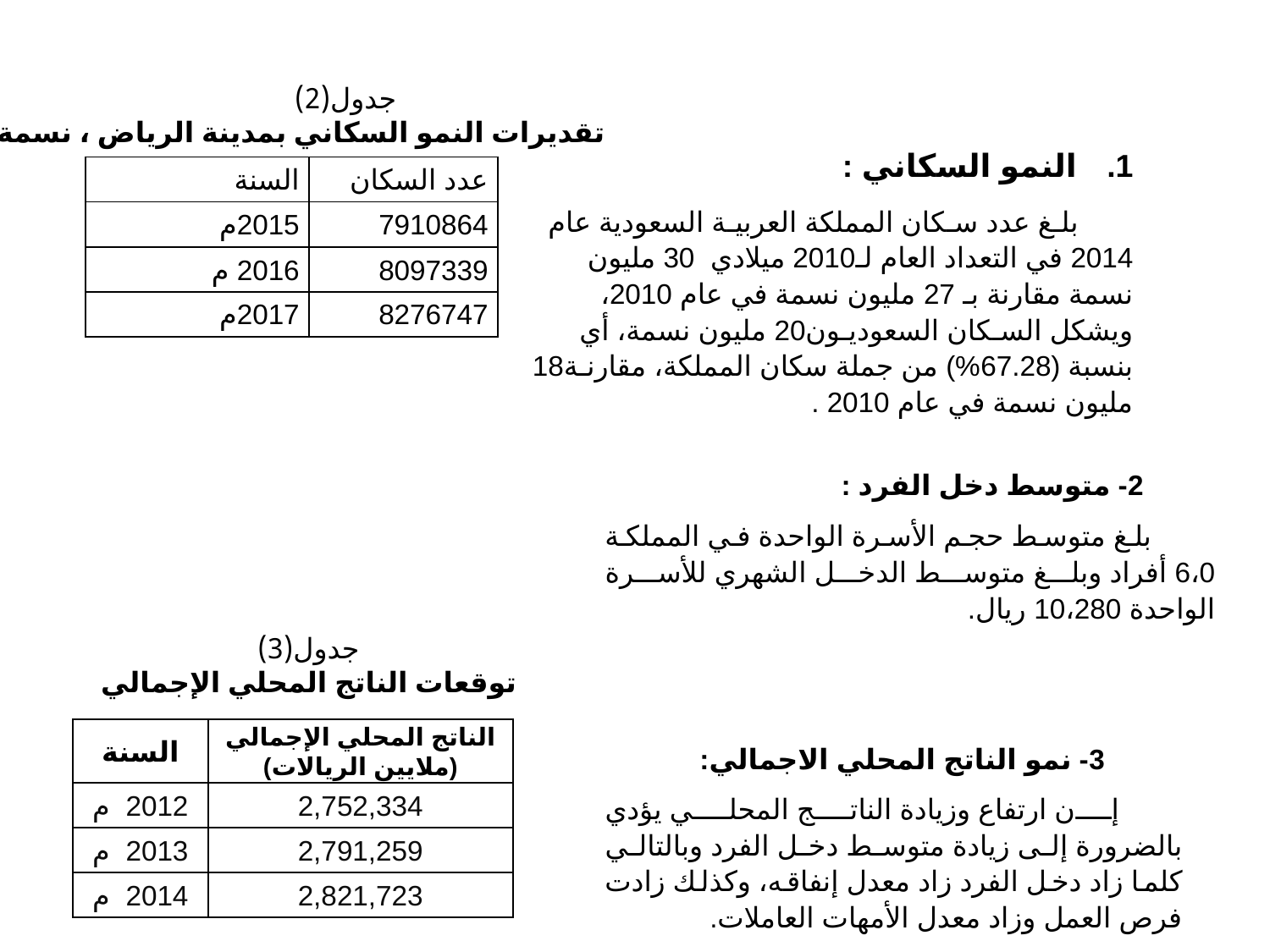

جدول(2)
            تقديرات النمو السكاني بمدينة الرياض ، نسمة

 النمو السكاني :
       بلـغ عدد سـكان المملكة العربيـة السعودية عام 2014 في التعداد العام لـ2010 ميلادي  30 مليون نسمة مقارنة بـ 27 مليون نسمة في عام 2010، ويشكل السـكان السعوديـون20 مليون نسمة، أي بنسبة (67.28%) من جملة سكان المملكة، مقارنـة18 مليون نسمة في عام 2010 .
| السنة | عدد السكان |
| --- | --- |
| 2015م | 7910864 |
| 2016 م | 8097339 |
| 2017م | 8276747 |
 2- متوسط دخل الفرد :
بلغ متوسط حجم الأسرة الواحدة في المملكة 6،0 أفراد وبلغ متوسط الدخل الشهري للأسرة الواحدة 10،280 ريال.

      3- نمو الناتج المحلي الاجمالي:
إن ارتفاع وزيادة الناتج المحلي يؤدي بالضرورة إلى زيادة متوسط دخل الفرد وبالتالي كلما زاد دخل الفرد زاد معدل إنفاقه، وكذلك زادت فرص العمل وزاد معدل الأمهات العاملات.
جدول(3)
 توقعات الناتج المحلي الإجمالي
| السنة | الناتج المحلي الإجمالي (ملايين الريالات) |
| --- | --- |
| 2012 م | 2,752,334 |
| 2013 م | 2,791,259 |
| 2014 م | 2,821,723 |